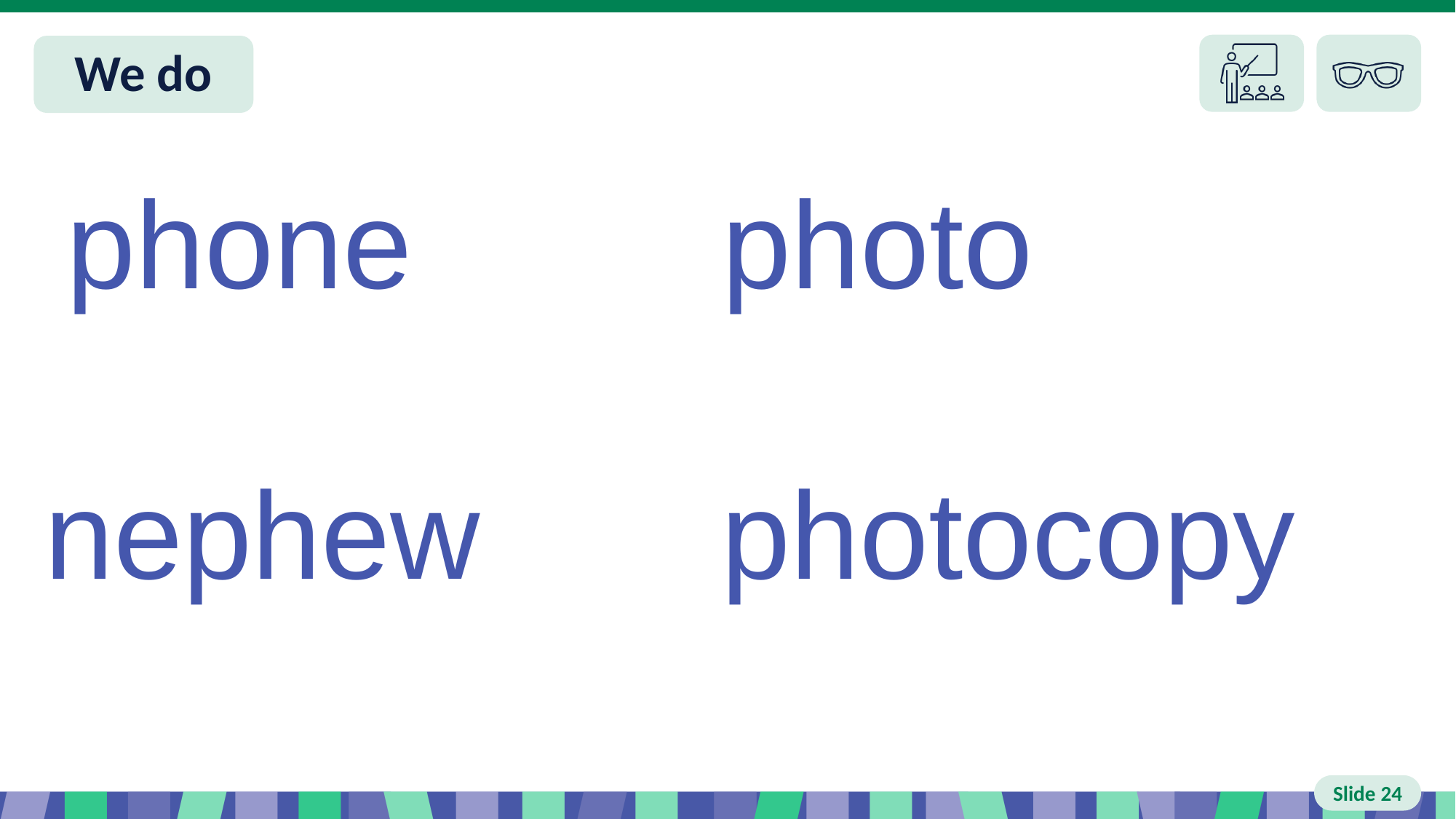

# Slide 24 We do
phone         photo
nephew       photocopy